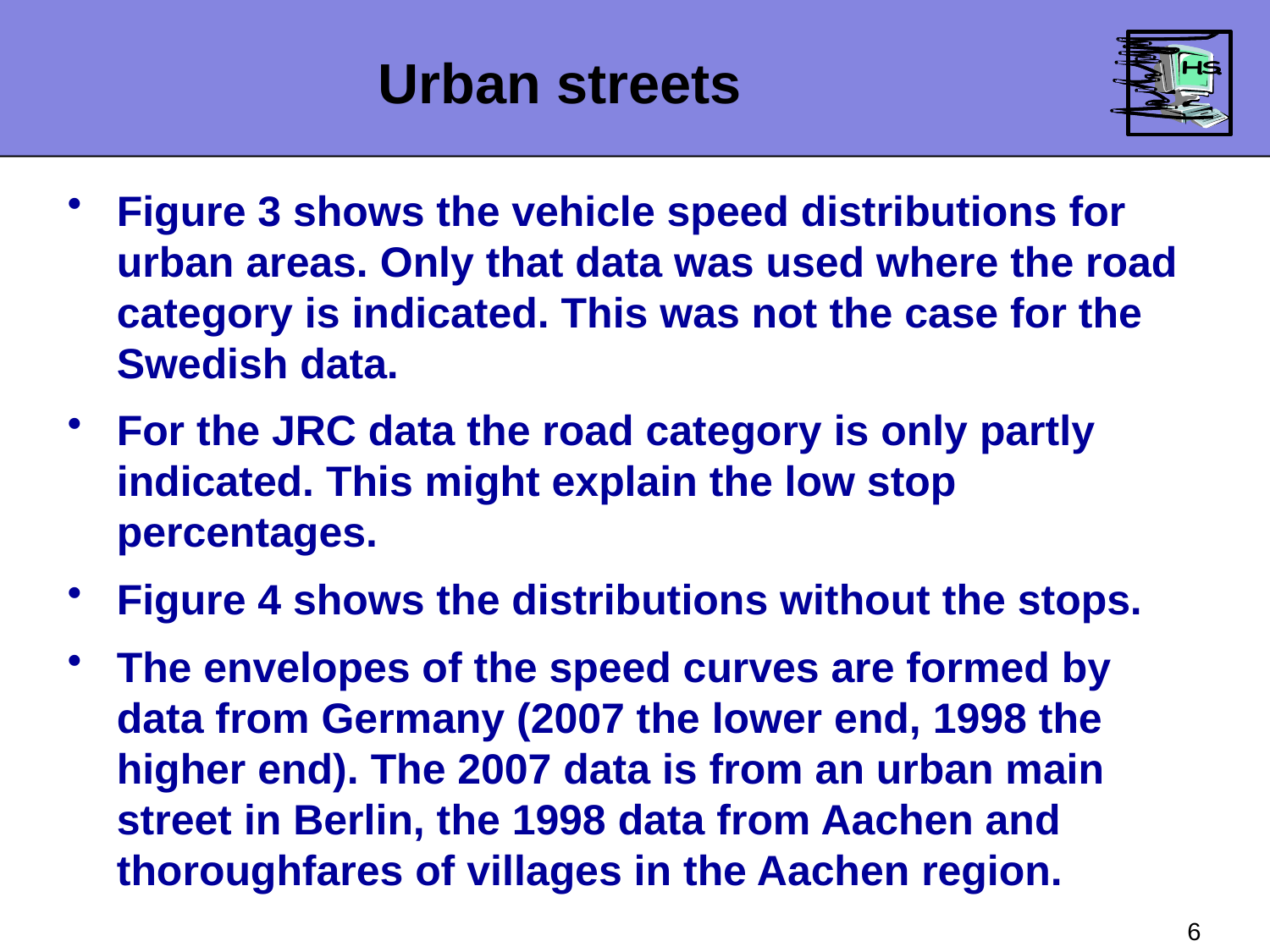

Urban streets
Figure 3 shows the vehicle speed distributions for urban areas. Only that data was used where the road category is indicated. This was not the case for the Swedish data.
For the JRC data the road category is only partly indicated. This might explain the low stop percentages.
Figure 4 shows the distributions without the stops.
The envelopes of the speed curves are formed by data from Germany (2007 the lower end, 1998 the higher end). The 2007 data is from an urban main street in Berlin, the 1998 data from Aachen and thoroughfares of villages in the Aachen region.

6